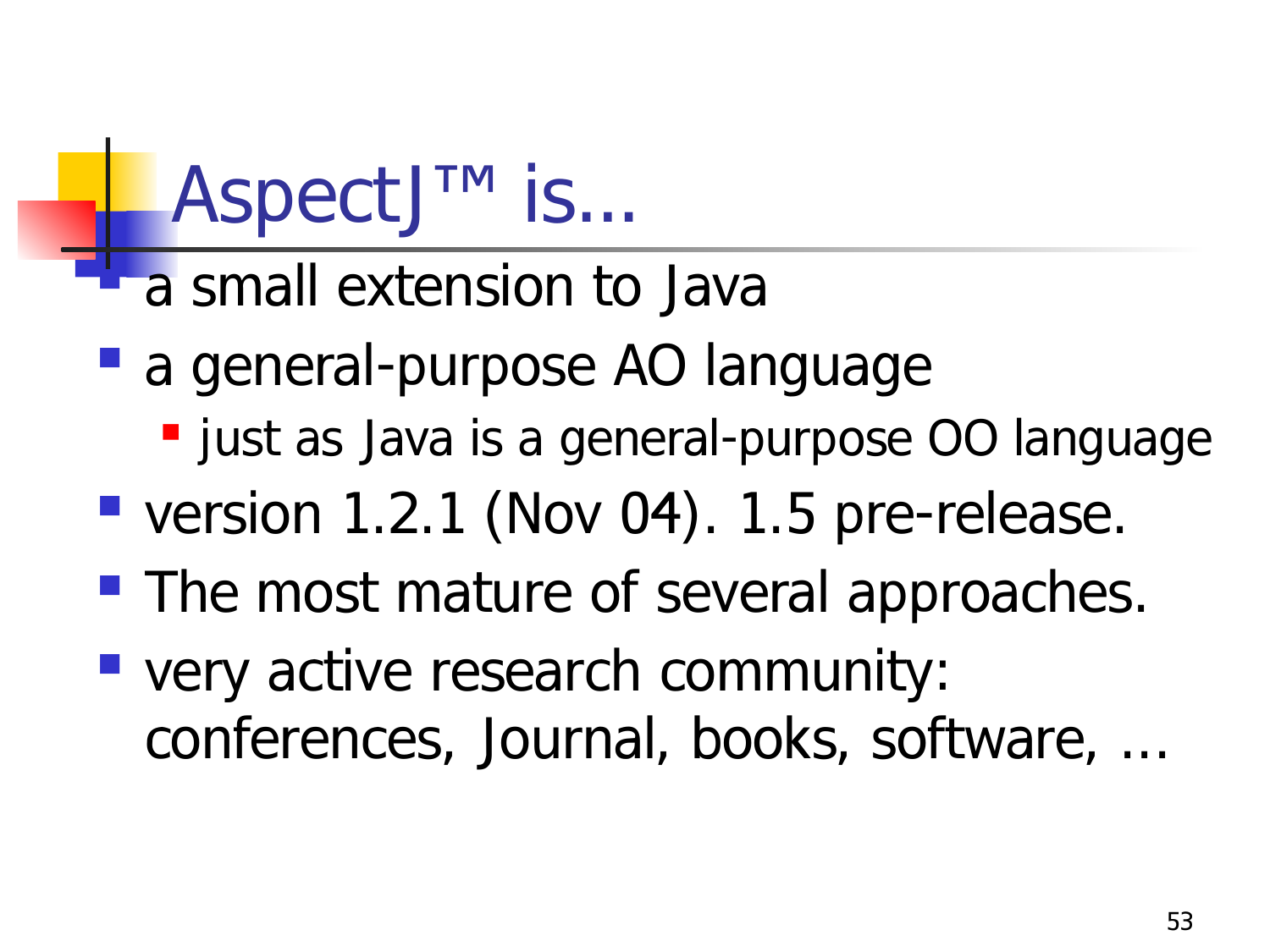

# AspectJ™ is…
a small extension to Java
a general-purpose AO language
just as Java is a general-purpose OO language
version 1.2.1 (Nov 04). 1.5 pre-release.
The most mature of several approaches.
very active research community: conferences, Journal, books, software, ...
53